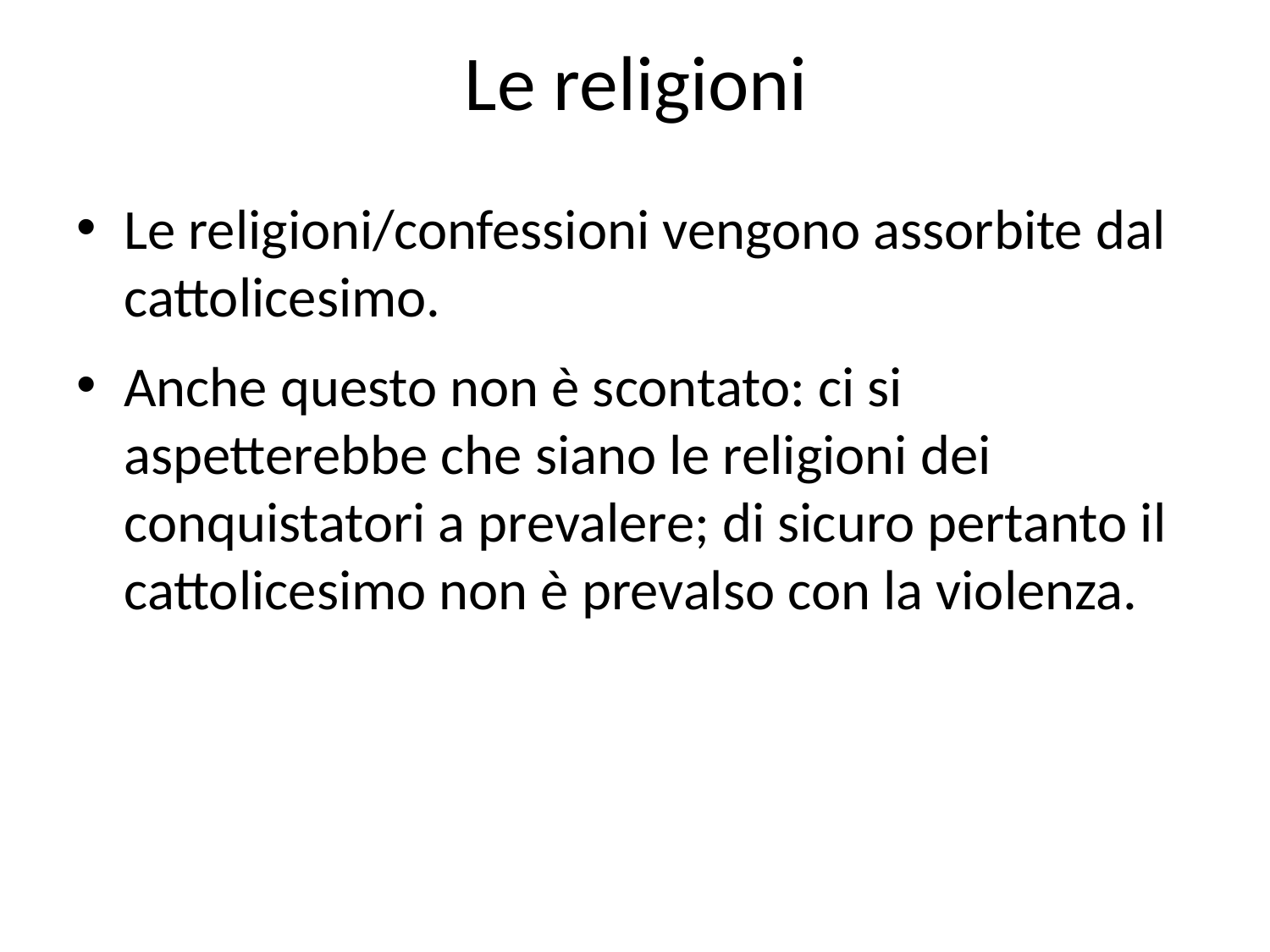

# Le religioni
Le religioni/confessioni vengono assorbite dal cattolicesimo.
Anche questo non è scontato: ci si aspetterebbe che siano le religioni dei conquistatori a prevalere; di sicuro pertanto il cattolicesimo non è prevalso con la violenza.